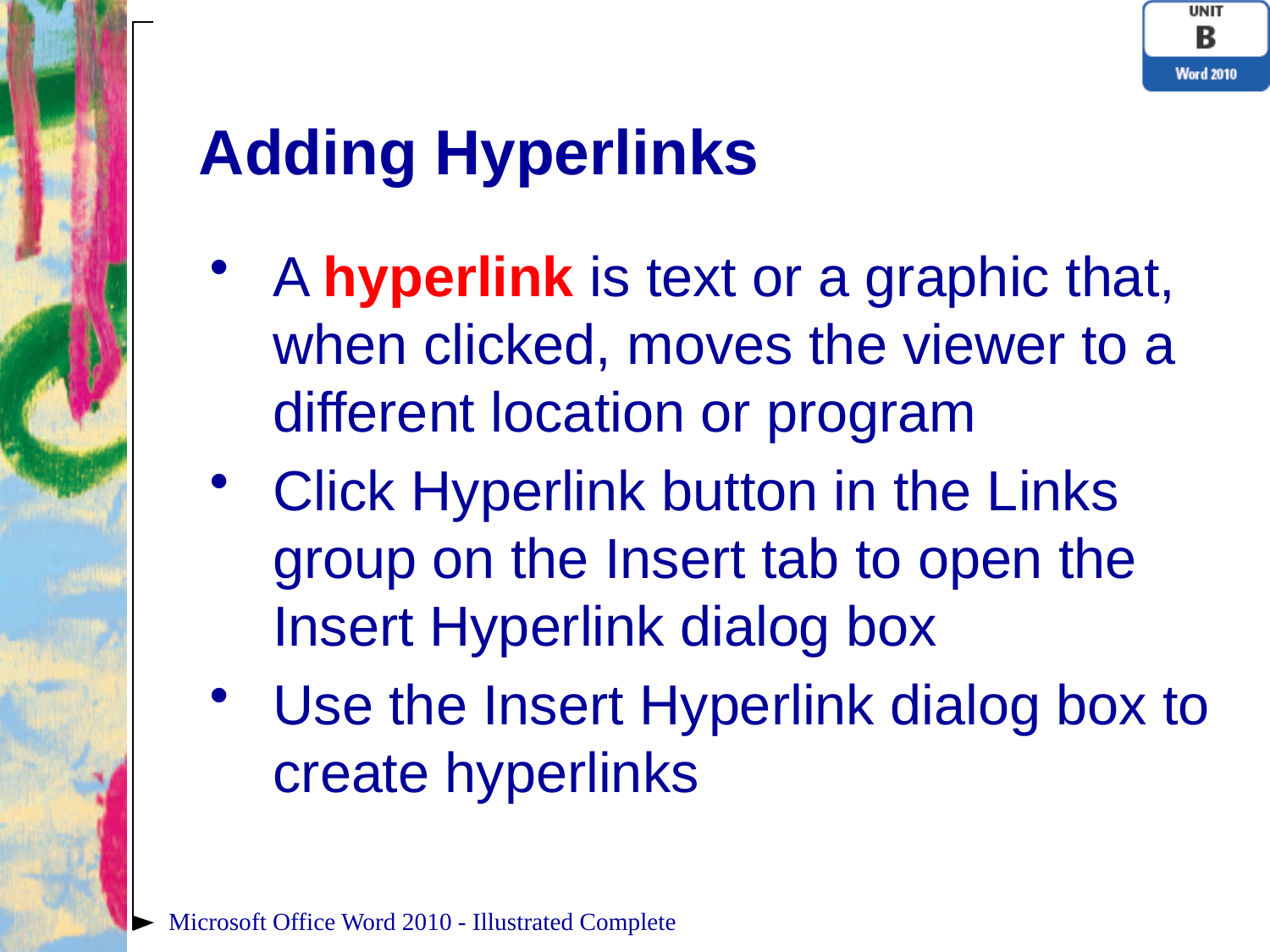

# Adding Hyperlinks
A hyperlink is text or a graphic that, when clicked, moves the viewer to a different location or program
Click Hyperlink button in the Links group on the Insert tab to open the Insert Hyperlink dialog box
Use the Insert Hyperlink dialog box to create hyperlinks
Microsoft Office Word 2010 - Illustrated Complete